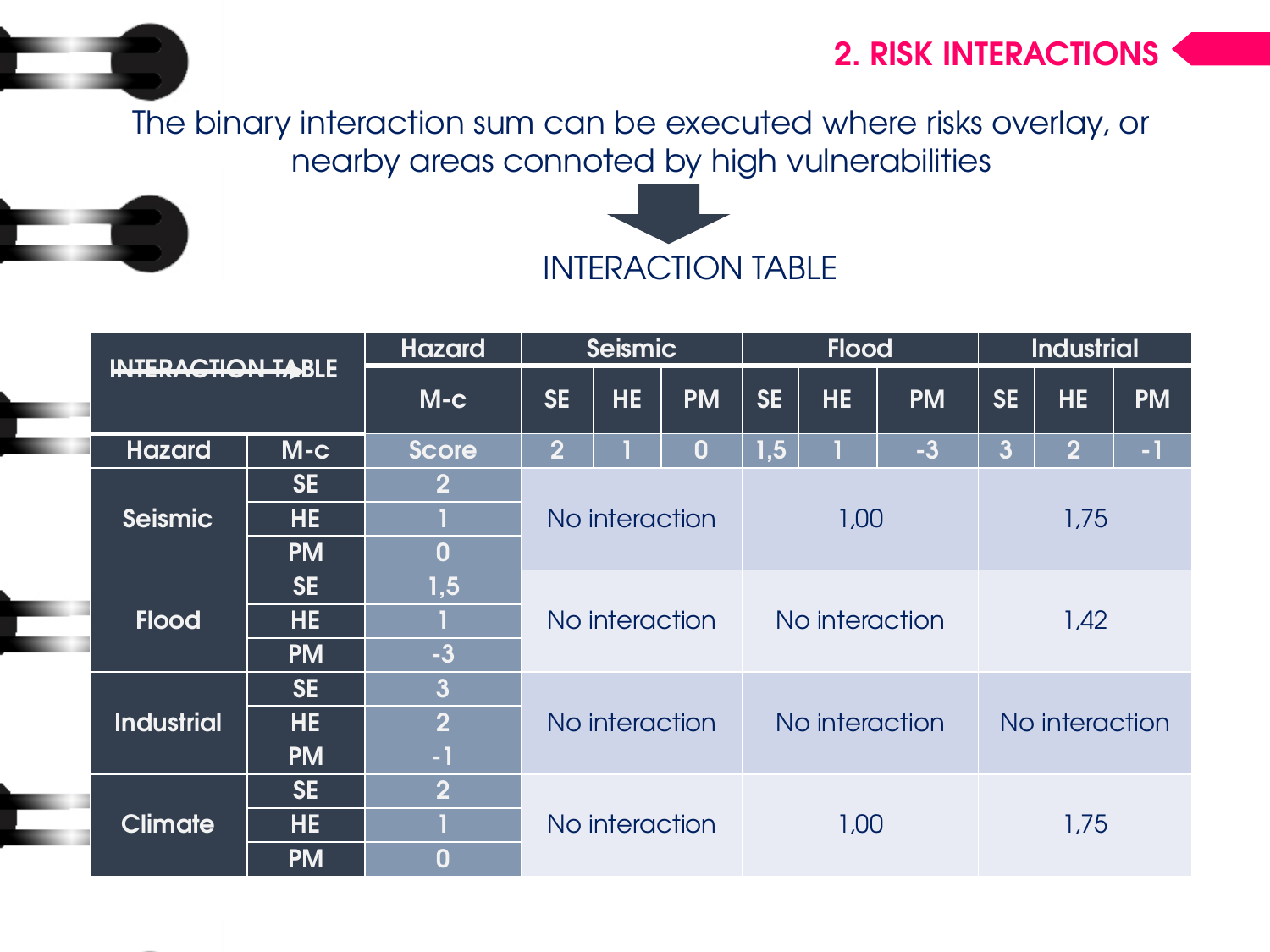

2. RISK INTERACTIONS
The binary interaction sum can be executed where risks overlay, or nearby areas connoted by high vulnerabilities

INTERACTION TABLE
| INTERACTION TABLE |  | Hazard | Seismic |  |  | Flood |  |  | Industrial |  |  |
| --- | --- | --- | --- | --- | --- | --- | --- | --- | --- | --- | --- |
|  |  | M-c | SE | HE | PM | SE | HE | PM | SE | HE | PM |
| Hazard | M-c | Score | 2 | 1 | 0 | 1,5 | 1 | -3 | 3 | 2 | -1 |
| Seismic | SE | 2 | No interaction |  |  | 1,00 |  |  | 1,75 |  |  |
|  | HE | 1 |  |  |  |  |  |  |  |  |  |
|  | PM | 0 |  |  |  |  |  |  |  |  |  |
| Flood | SE | 1,5 | No interaction |  |  | No interaction |  |  | 1,42 |  |  |
|  | HE | 1 |  |  |  |  |  |  |  |  |  |
|  | PM | -3 |  |  |  |  |  |  |  |  |  |
| Industrial | SE | 3 | No interaction |  |  | No interaction |  |  | No interaction |  |  |
|  | HE | 2 |  |  |  |  |  |  |  |  |  |
|  | PM | -1 |  |  |  |  |  |  |  |  |  |
| Climate | SE | 2 | No interaction |  |  | 1,00 |  |  | 1,75 |  |  |
|  | HE | 1 |  |  |  |  |  |  |  |  |  |
|  | PM | 0 |  |  |  |  |  |  |  |  |  |